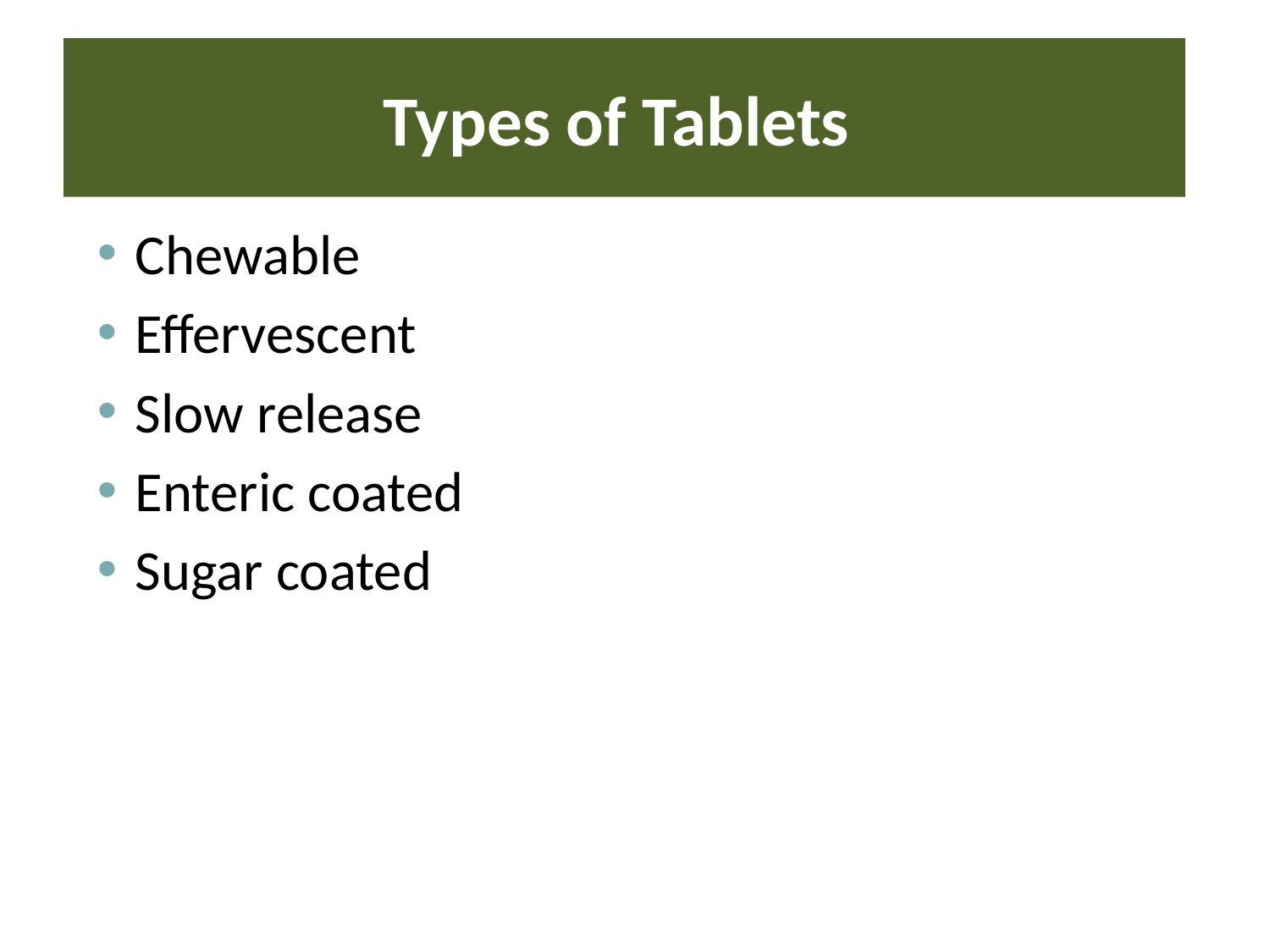

# Types of Tablets
Chewable
Effervescent
Slow release
Enteric coated
Sugar coated